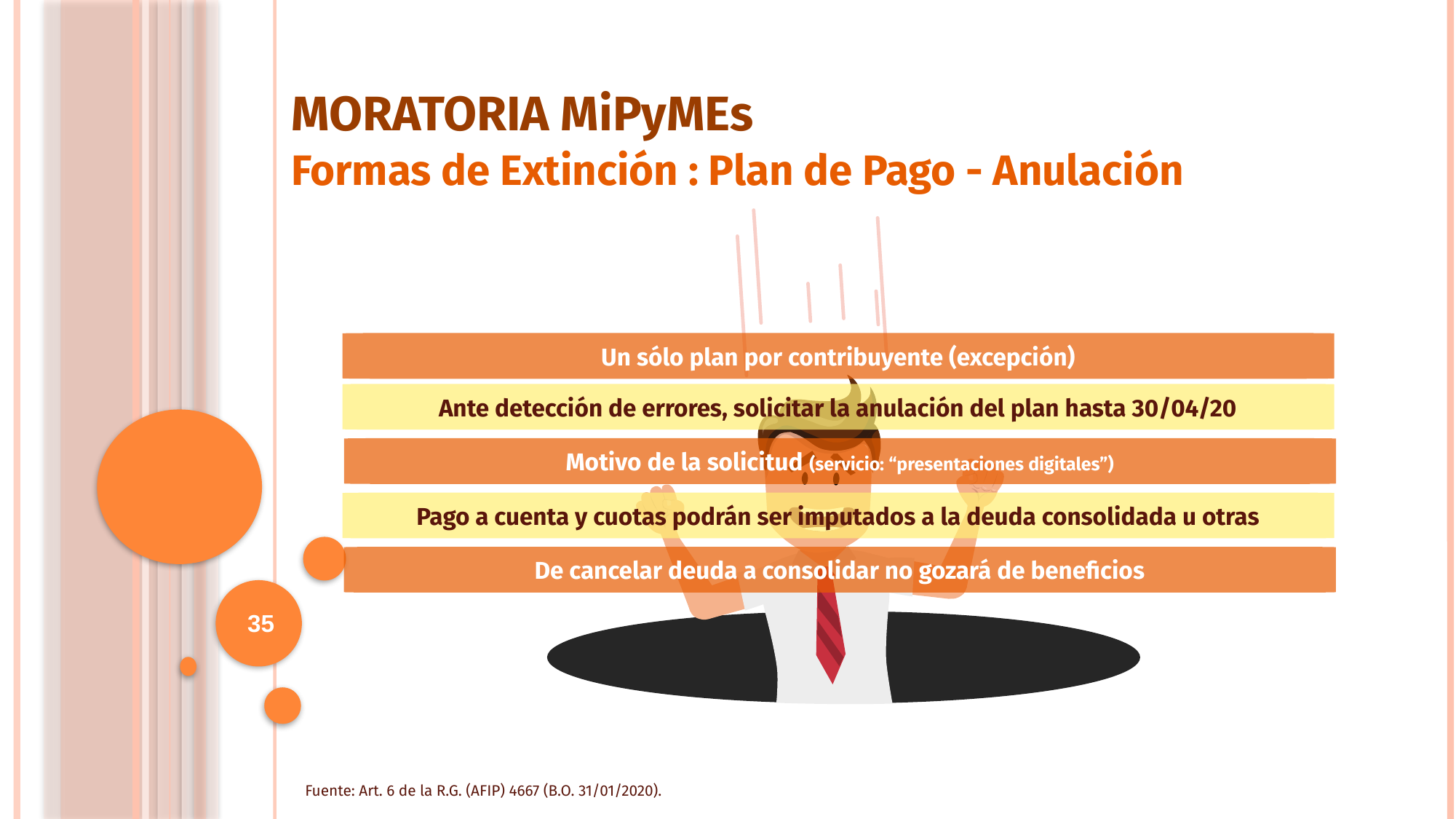

MORATORIA MiPyMEs
Formas de Extinción : Plan de Pago - Anulación

Un sólo plan por contribuyente (excepción)
Ante detección de errores, solicitar la anulación del plan hasta 30/04/20
Motivo de la solicitud (servicio: “presentaciones digitales”)
Pago a cuenta y cuotas podrán ser imputados a la deuda consolidada u otras
De cancelar deuda a consolidar no gozará de beneficios
35
Fuente: Art. 6 de la R.G. (AFIP) 4667 (B.O. 31/01/2020).